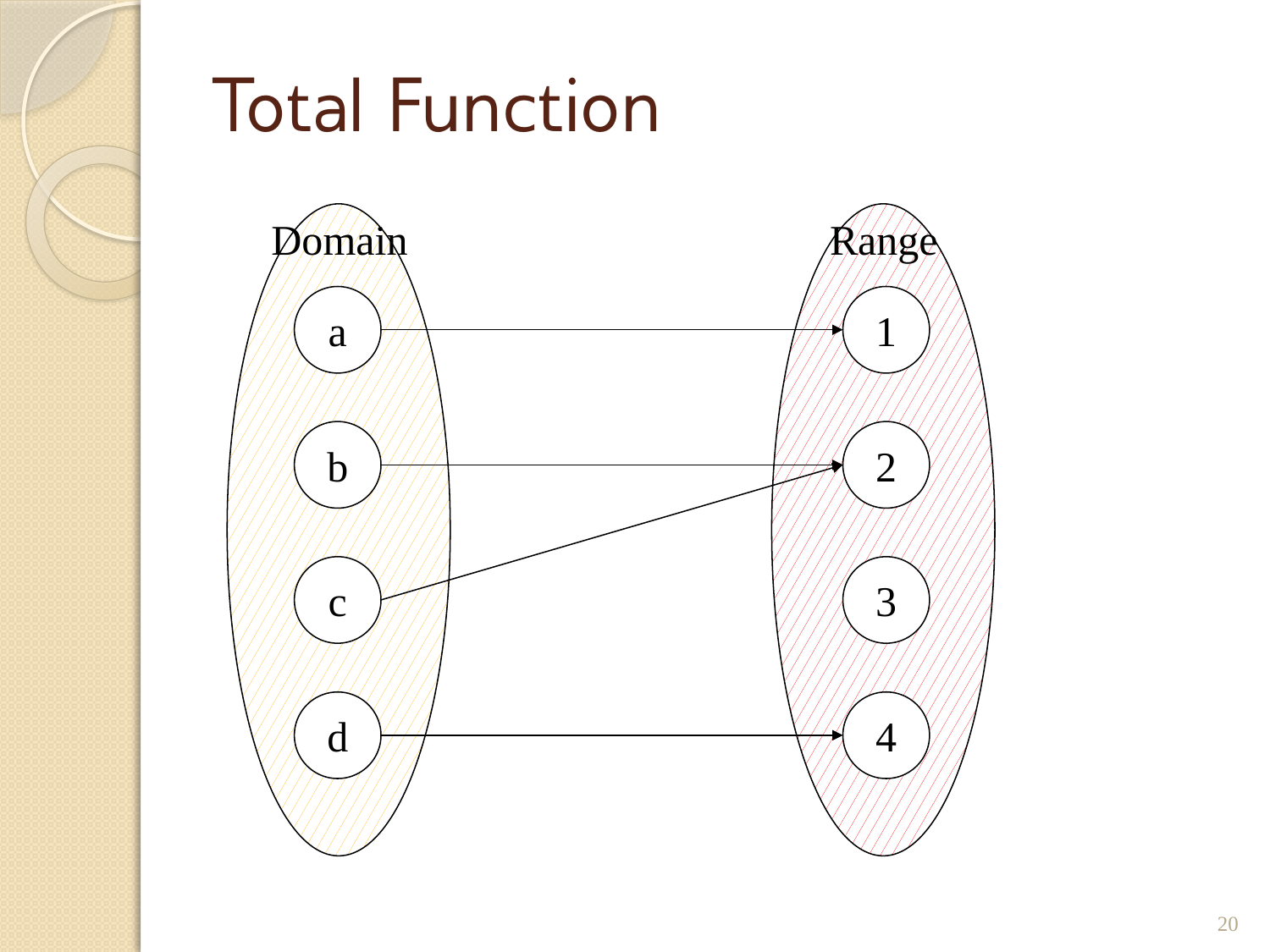

# Total Function

Domain
Range
a
1
b
2
c
3
d
4
20